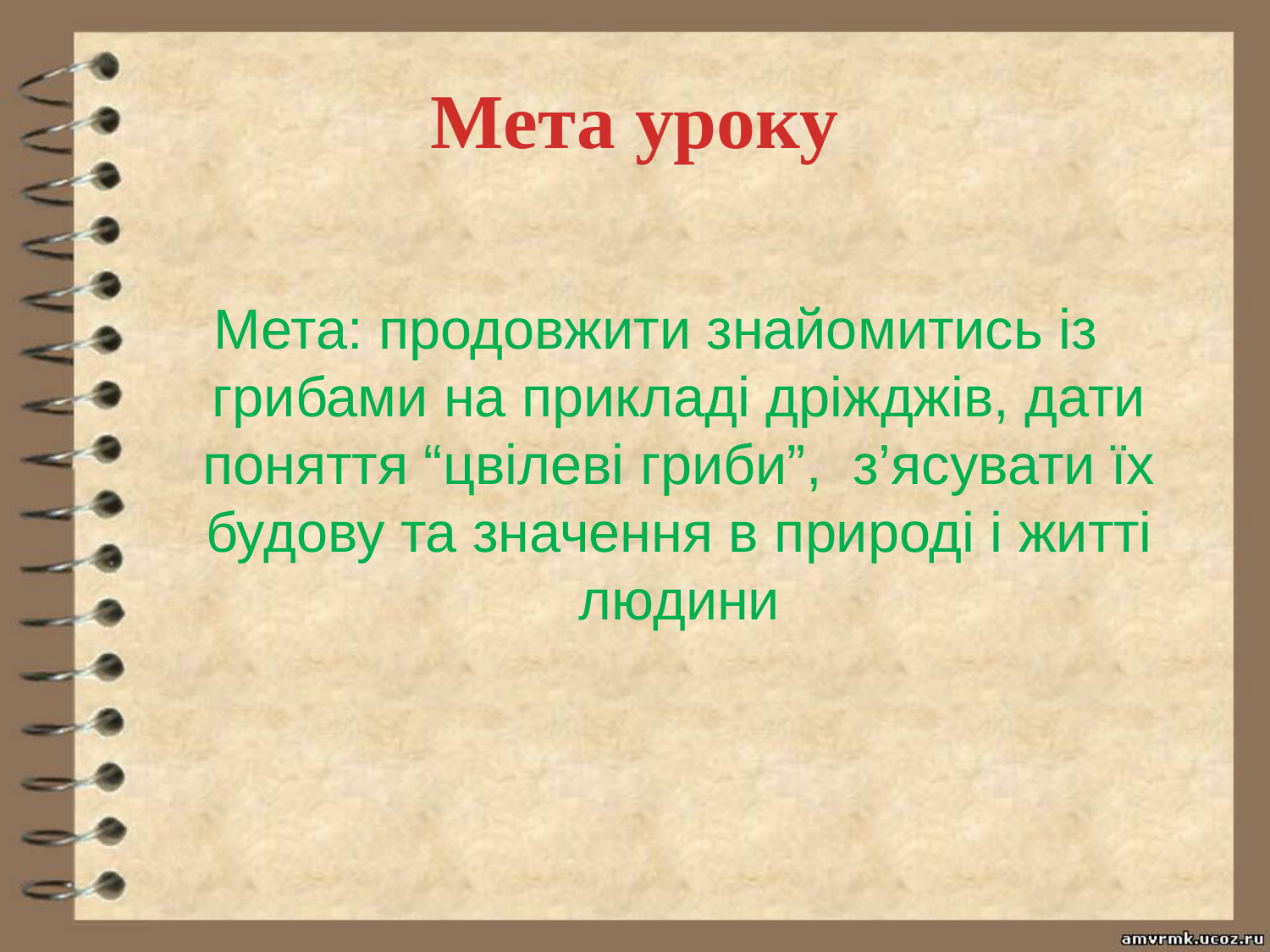

# Мета уроку
Мета: продовжити знайомитись із грибами на прикладі дріжджів, дати поняття “цвілеві гриби”,  з’ясувати їх будову та значення в природі і житті людини